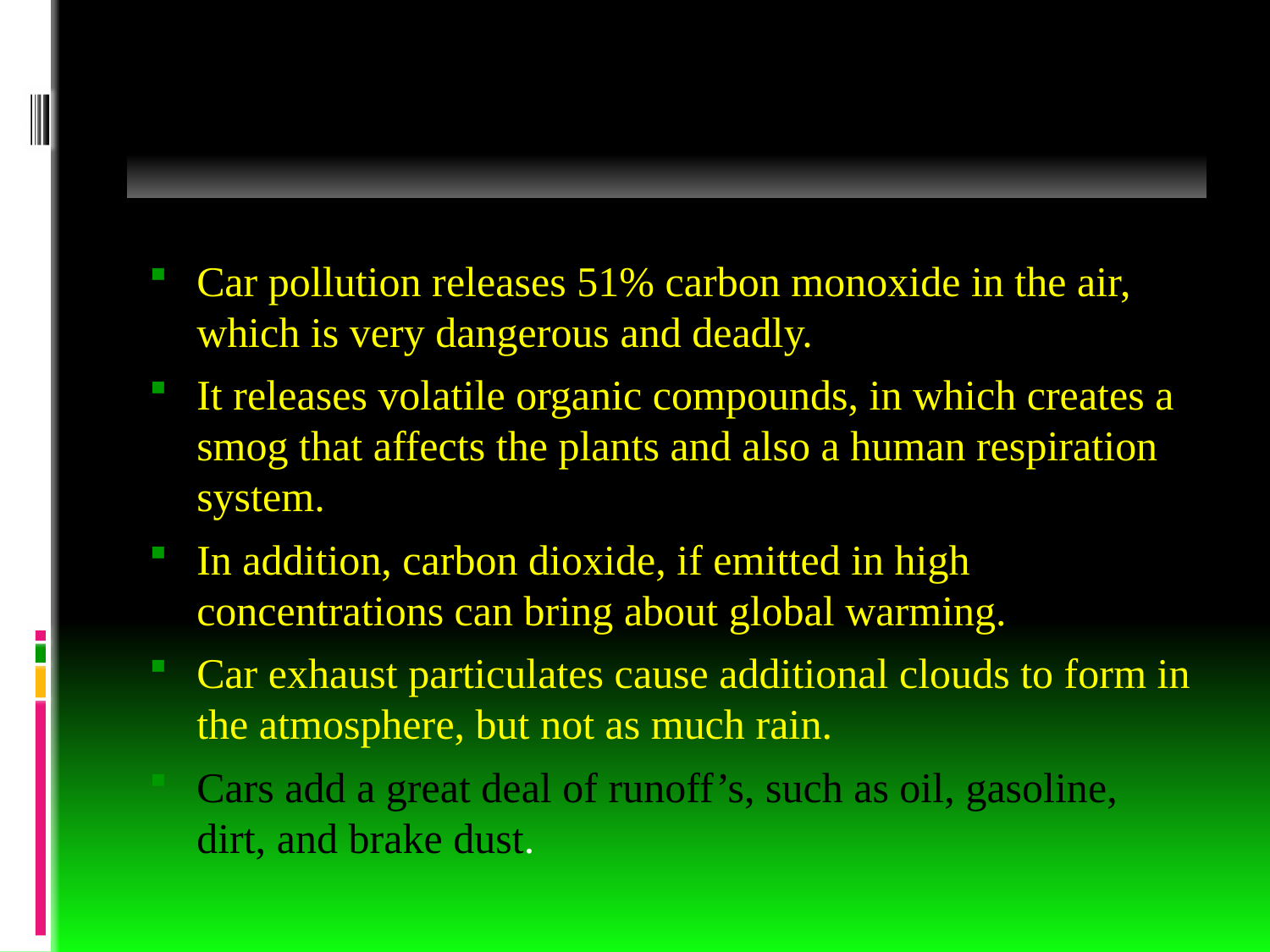

# FACTS ABOUT CAR POLLUTION
Car pollution releases 51% carbon monoxide in the air, which is very dangerous and deadly.
It releases volatile organic compounds, in which creates a smog that affects the plants and also a human respiration system.
In addition, carbon dioxide, if emitted in high concentrations can bring about global warming.
Car exhaust particulates cause additional clouds to form in the atmosphere, but not as much rain.
Cars add a great deal of runoff’s, such as oil, gasoline, dirt, and brake dust.